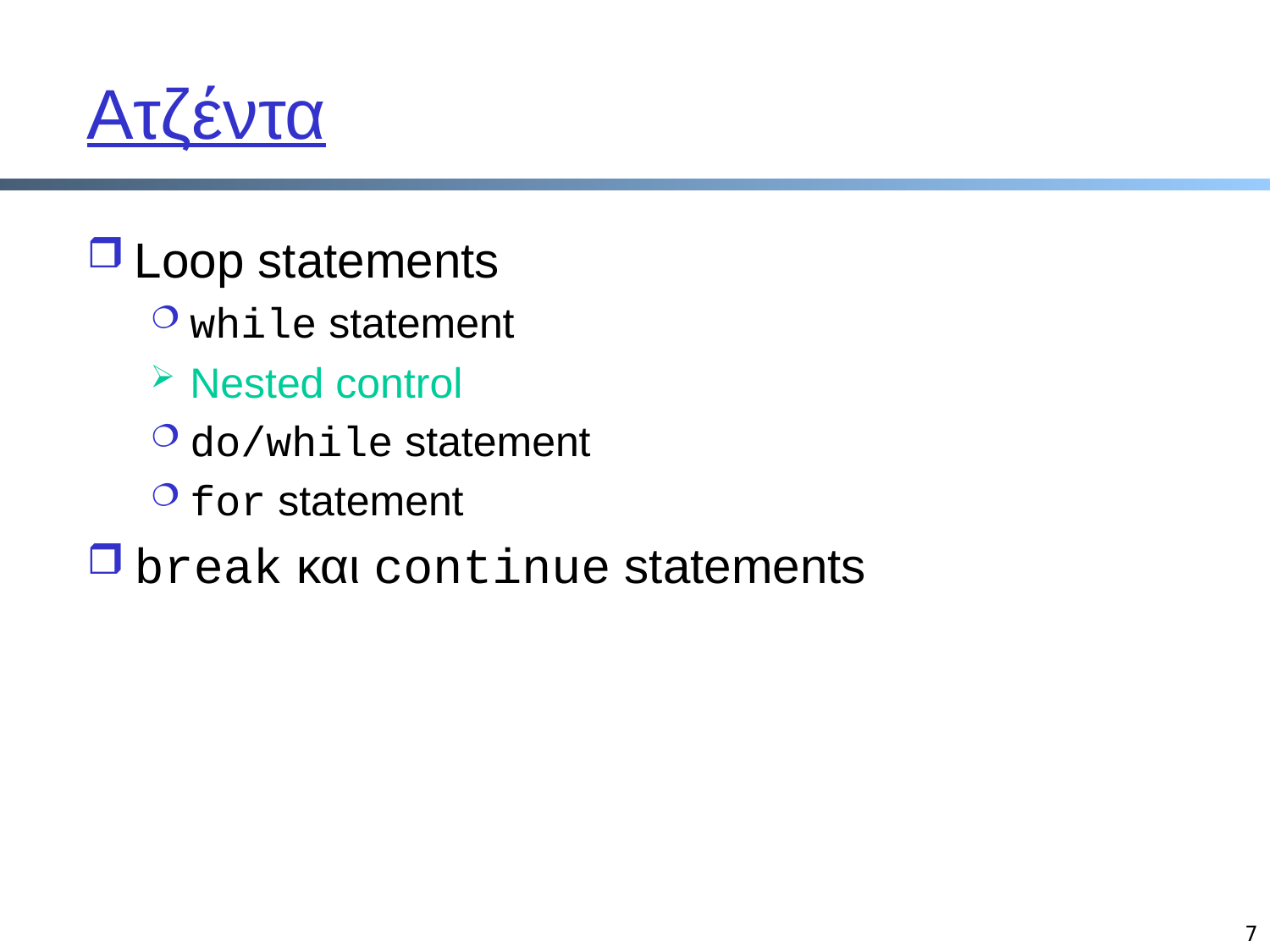

Ατζέντα
Loop statements
while statement
Nested control
do/while statement
for statement
break και continue statements
7